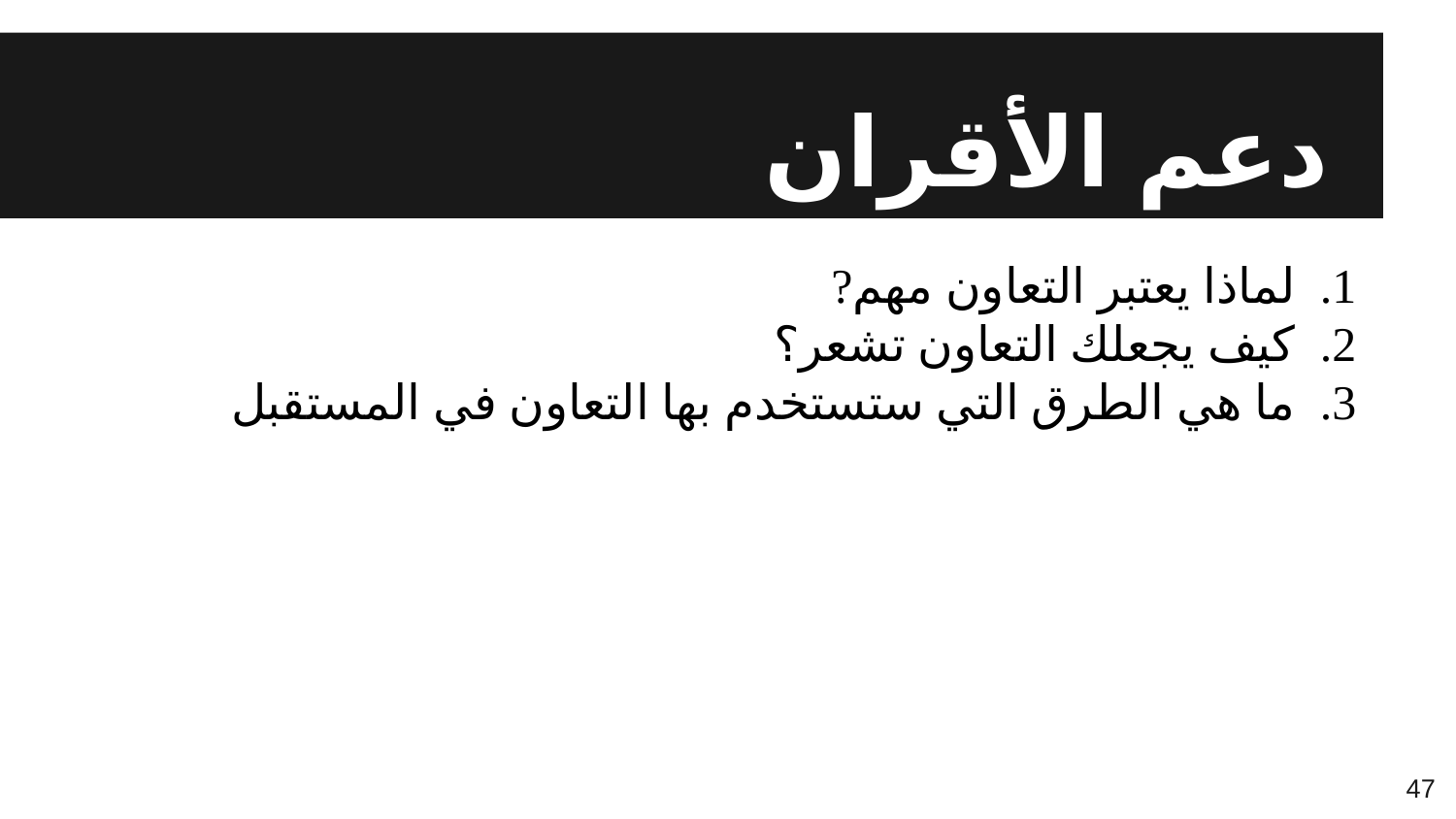

# دعم الأقران
لماذا يعتبر التعاون مهم?
كيف يجعلك التعاون تشعر؟
ما هي الطرق التي ستستخدم بها التعاون في المستقبل
47